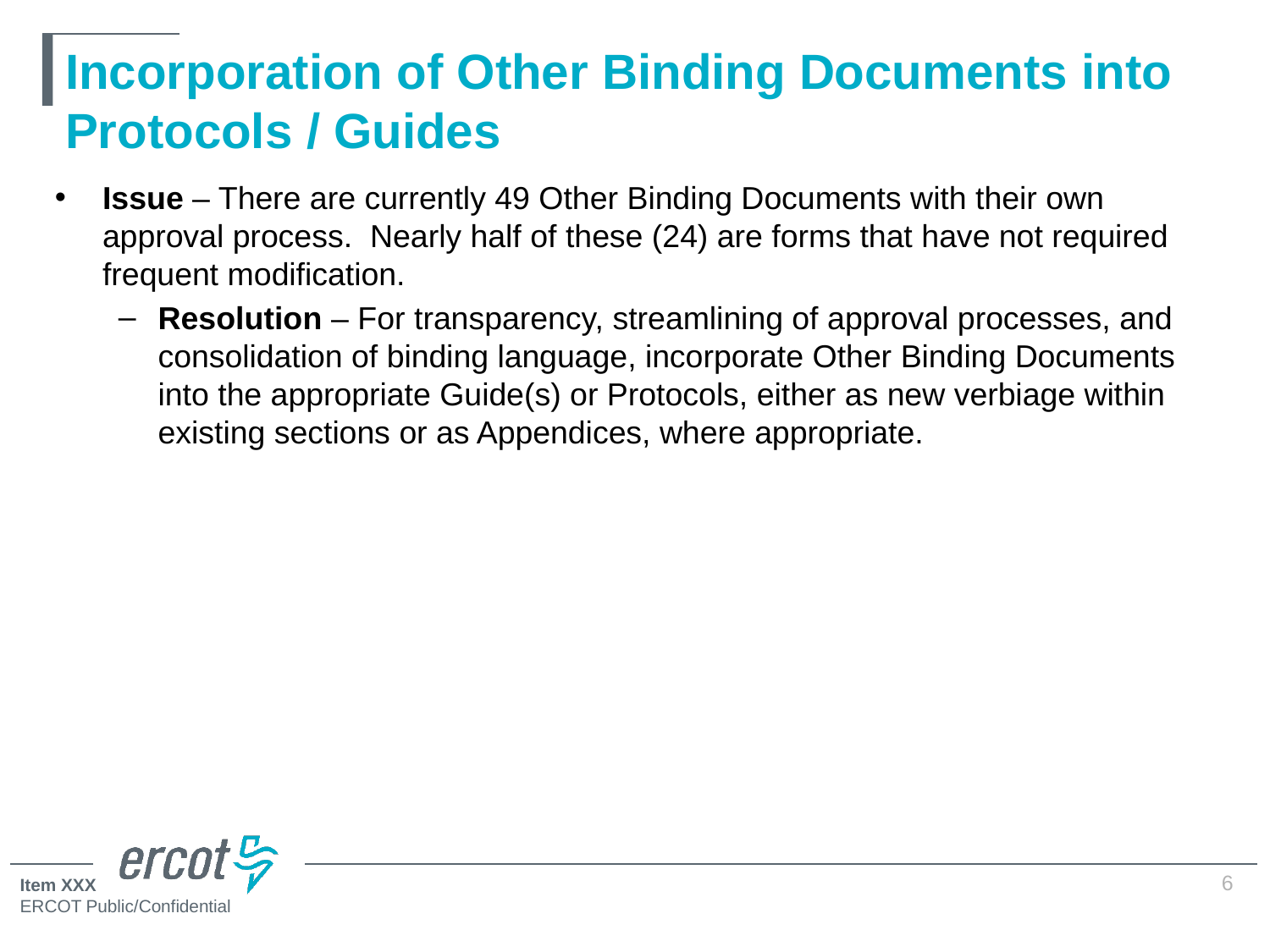

# Incorporation of Other Binding Documents into Protocols / Guides

Issue – There are currently 49 Other Binding Documents with their own approval process.  Nearly half of these (24) are forms that have not required frequent modification.
Resolution – For transparency, streamlining of approval processes, and consolidation of binding language, incorporate Other Binding Documents into the appropriate Guide(s) or Protocols, either as new verbiage within existing sections or as Appendices, where appropriate.

6